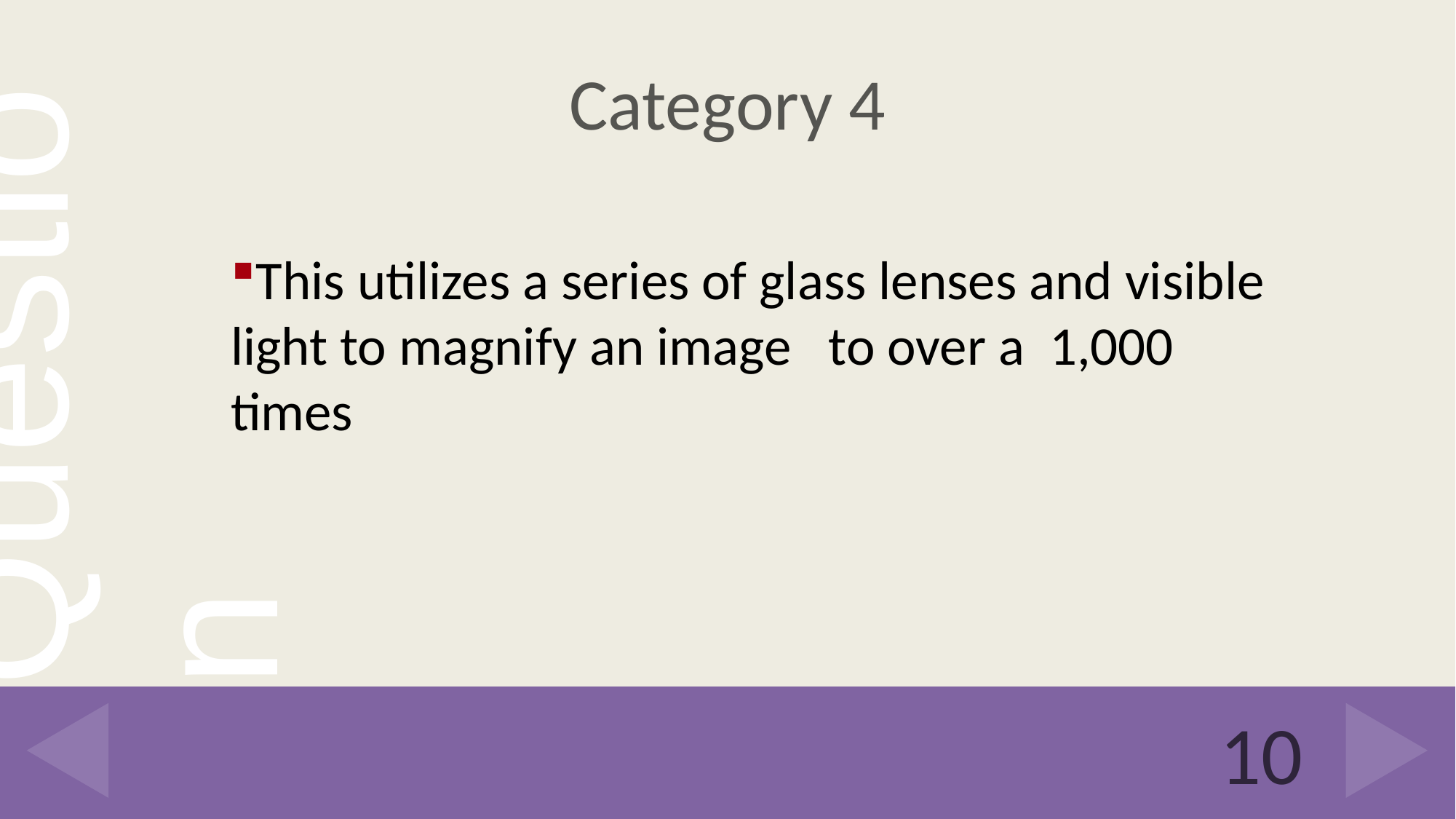

# Category 4
This utilizes a series of glass lenses and visible light to magnify an image   to over a  1,000 times
10